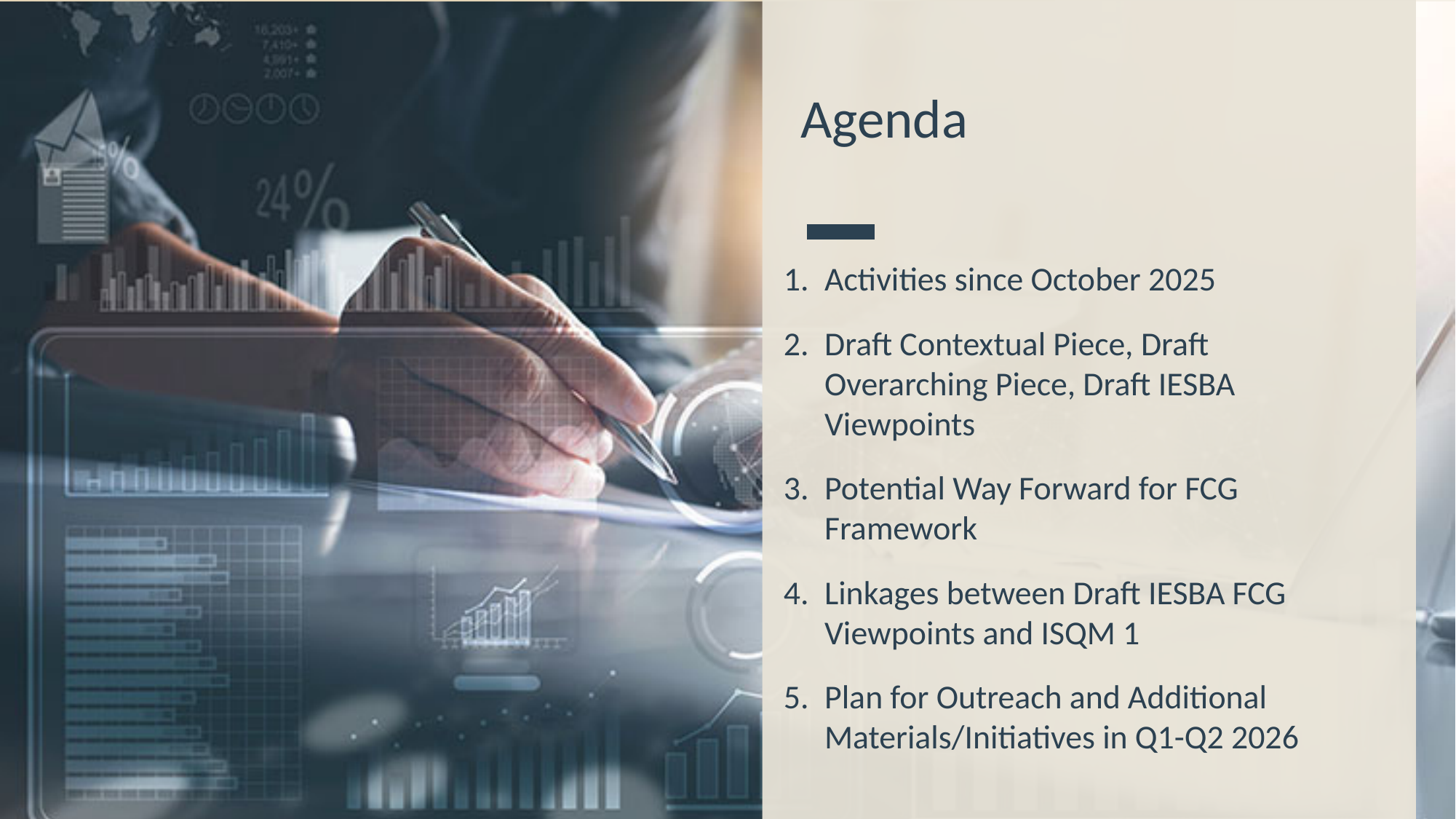

# Agenda
Activities since October 2025
Draft Contextual Piece, Draft Overarching Piece, Draft IESBA Viewpoints
Potential Way Forward for FCG Framework
Linkages between Draft IESBA FCG Viewpoints and ISQM 1
Plan for Outreach and Additional Materials/Initiatives in Q1-Q2 2026